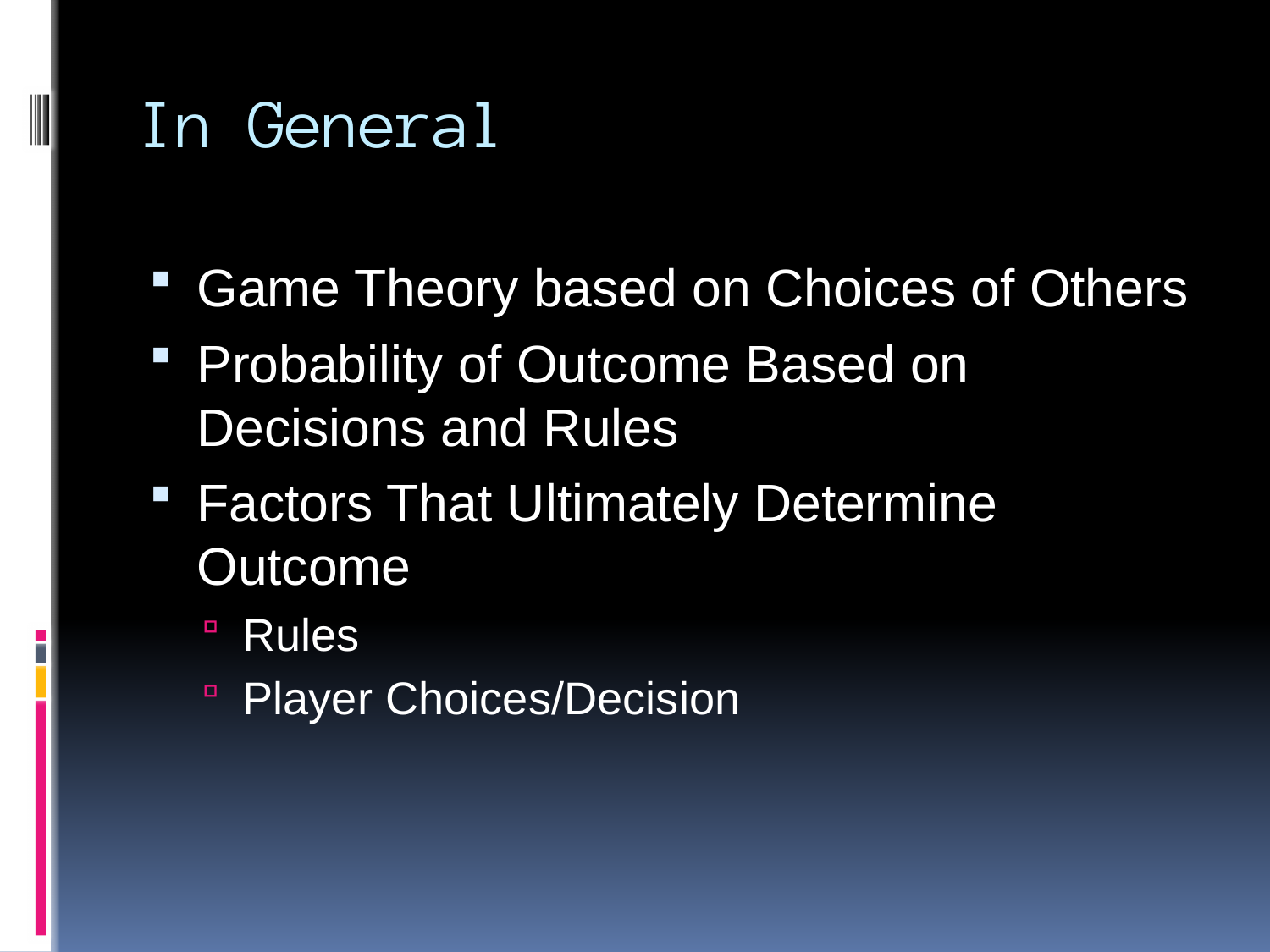

# In General
Game Theory based on Choices of Others
Probability of Outcome Based on Decisions and Rules
Factors That Ultimately Determine Outcome
Rules
Player Choices/Decision